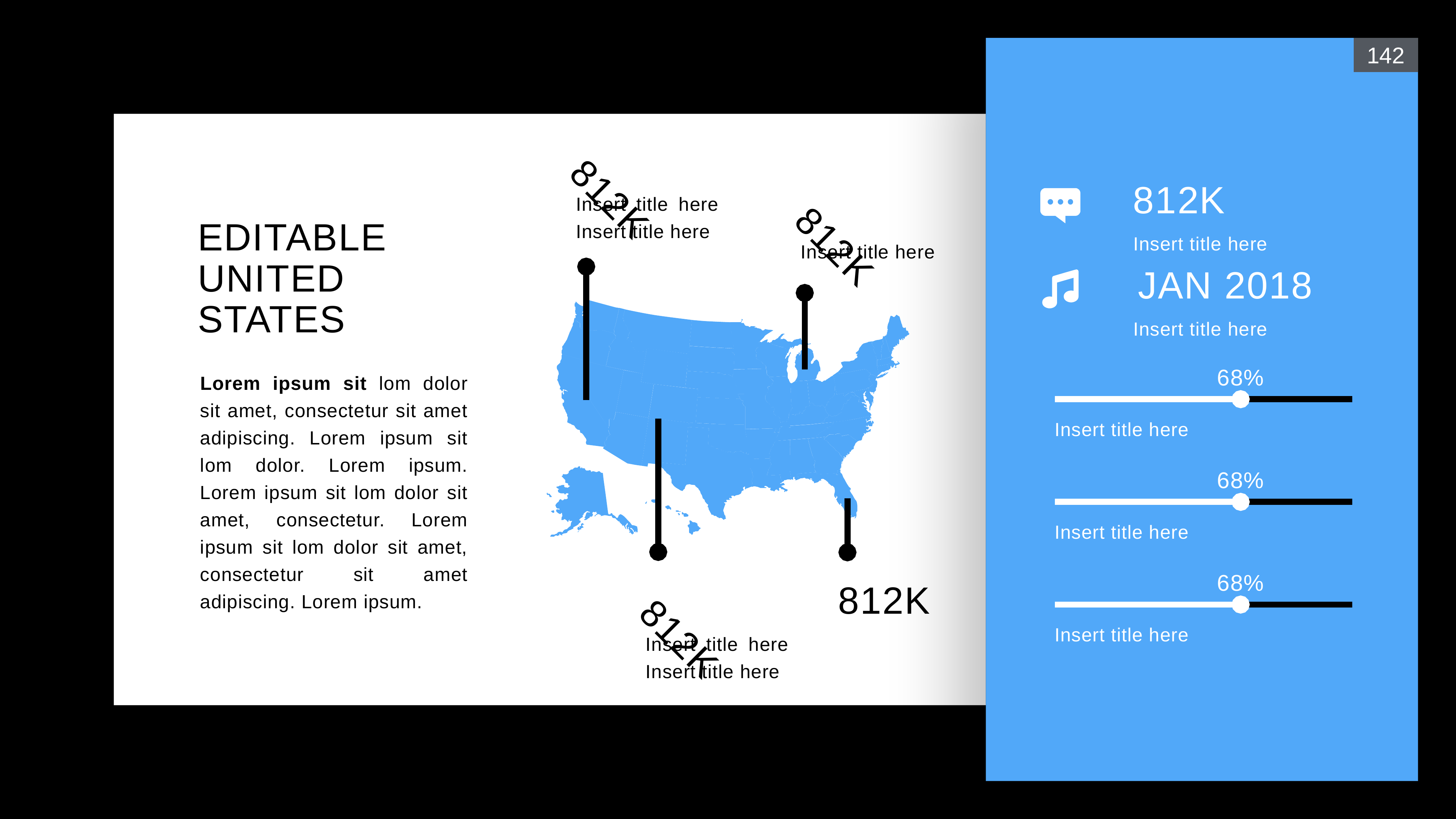

142

812K
Insert title here Insert title here
812K
Insert title here

editable united states
812K
Insert title here
jan 2018
Insert title here

68%

Insert title here
Lorem ipsum sit lom dolor sit amet, consectetur sit amet adipiscing. Lorem ipsum sit lom dolor. Lorem ipsum. Lorem ipsum sit lom dolor sit amet, consectetur. Lorem ipsum sit lom dolor sit amet, consectetur sit amet adipiscing. Lorem ipsum.

68%

Insert title here

68%

Insert title here
812K
812K
Insert title here Insert title here